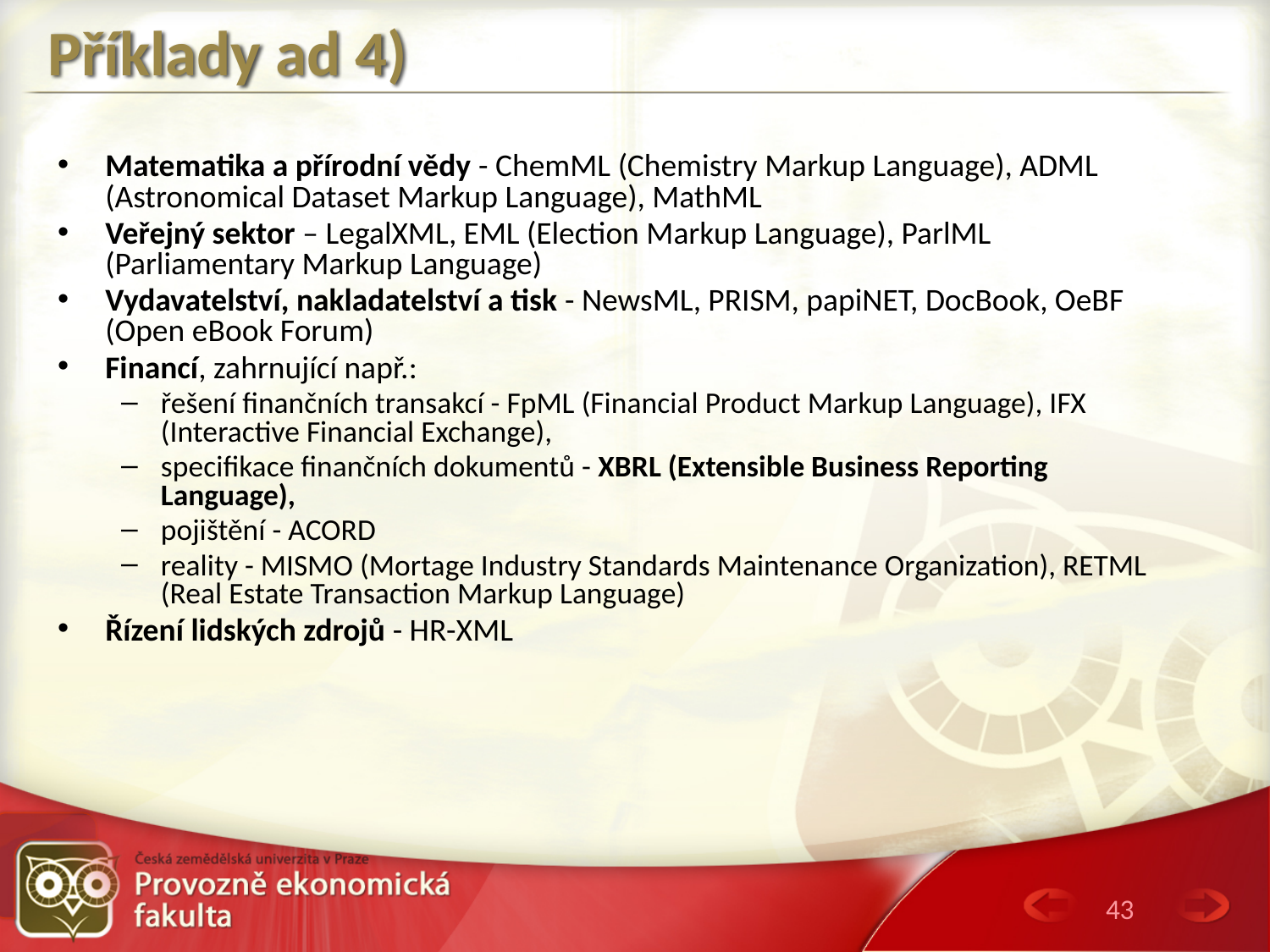

# Příklady ad 4)
Matematika a přírodní vědy - ChemML (Chemistry Markup Language), ADML (Astronomical Dataset Markup Language), MathML
Veřejný sektor – LegalXML, EML (Election Markup Language), ParlML (Parliamentary Markup Language)
Vydavatelství, nakladatelství a tisk - NewsML, PRISM, papiNET, DocBook, OeBF (Open eBook Forum)
Financí, zahrnující např.:
řešení finančních transakcí - FpML (Financial Product Markup Language), IFX (Interactive Financial Exchange),
specifikace finančních dokumentů - XBRL (Extensible Business Reporting Language),
pojištění - ACORD
reality - MISMO (Mortage Industry Standards Maintenance Organization), RETML (Real Estate Transaction Markup Language)
Řízení lidských zdrojů - HR-XML